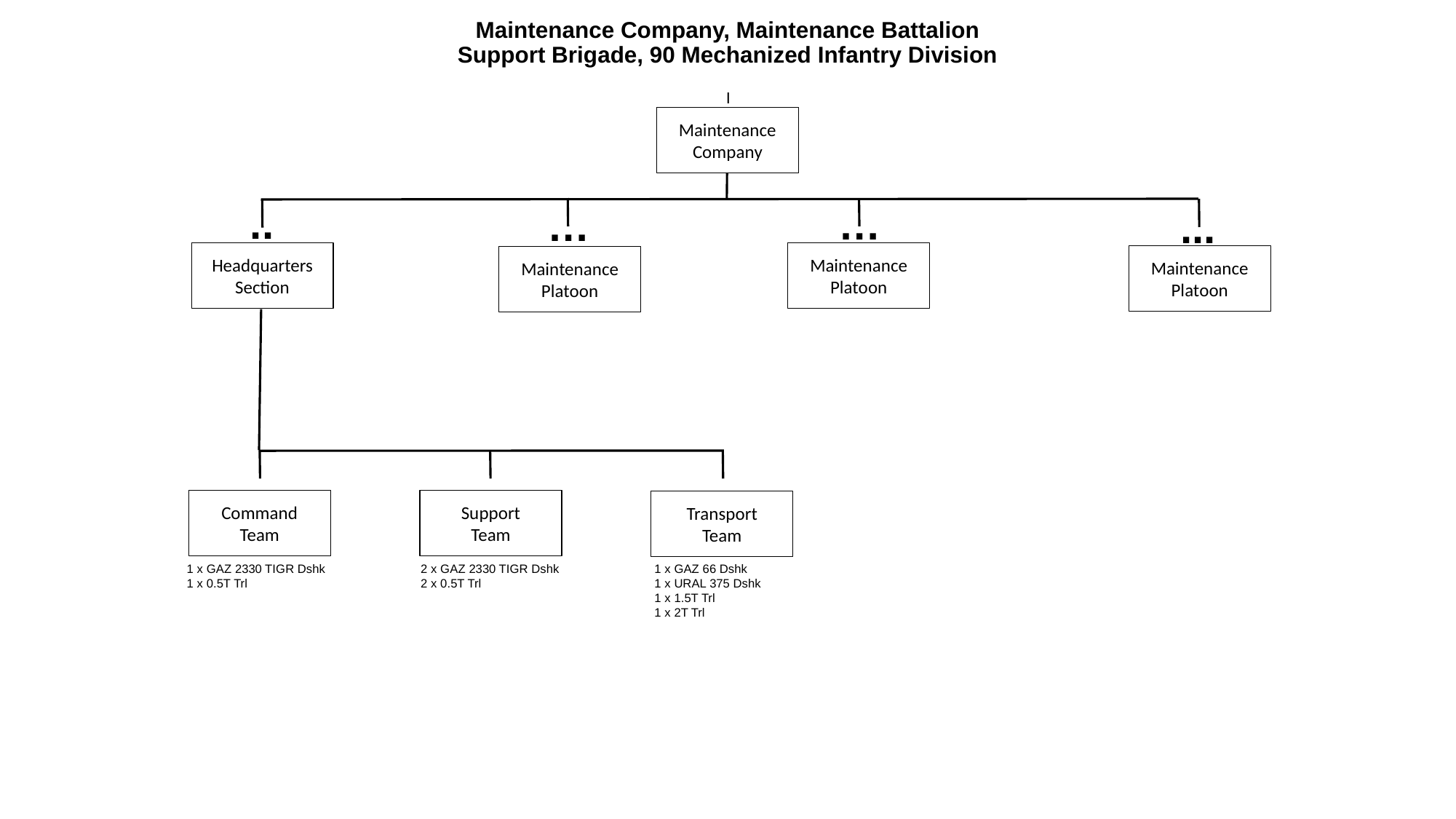

# Maintenance Company, Maintenance Battalion Support Brigade, 90 Mechanized Infantry Division
I
Maintenance
Company
..
…
…
...
Headquarters
Section
Maintenance
Platoon
Maintenance Platoon
Maintenance
Platoon
Command
Team
Support
Team
Transport
Team
1 x GAZ 2330 TIGR Dshk
1 x 0.5T Trl
2 x GAZ 2330 TIGR Dshk
2 x 0.5T Trl
1 x GAZ 66 Dshk
1 x URAL 375 Dshk
1 x 1.5T Trl
1 x 2T Trl